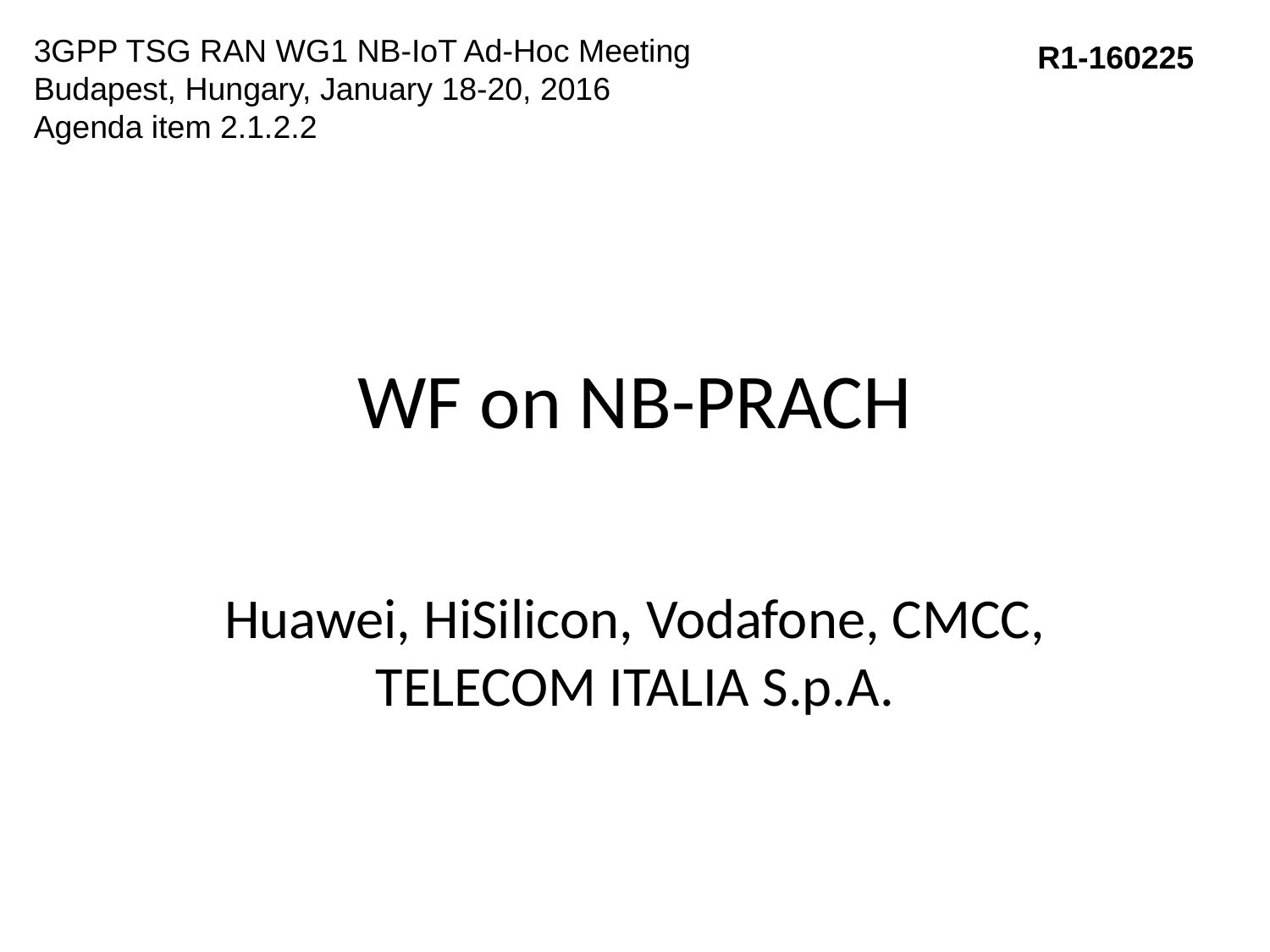

3GPP TSG RAN WG1 NB-IoT Ad-Hoc Meeting
Budapest, Hungary, January 18-20, 2016
Agenda item 2.1.2.2
R1-160225
# WF on NB-PRACH
Huawei, HiSilicon, Vodafone, CMCC, TELECOM ITALIA S.p.A.